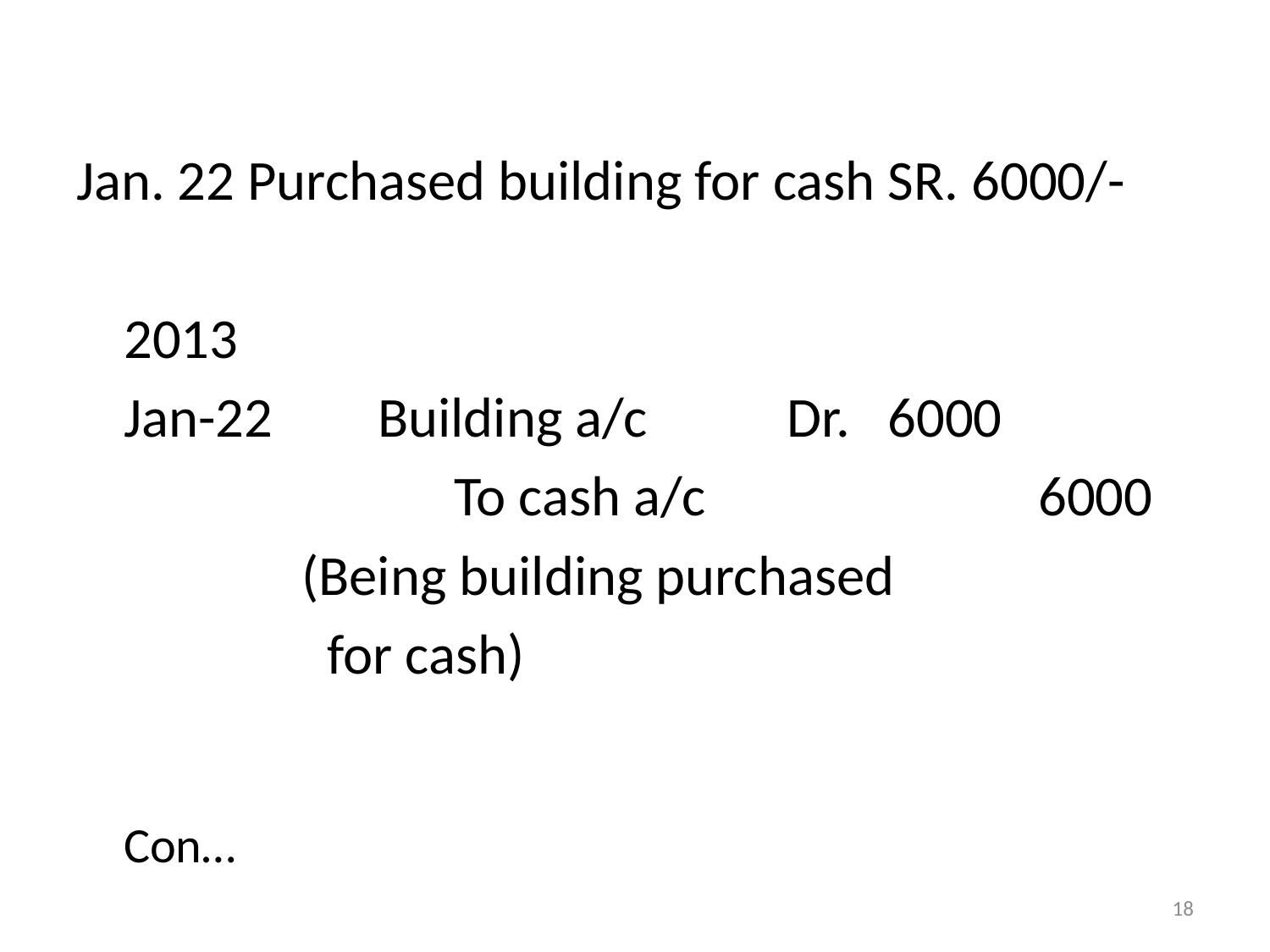

Jan. 22 Purchased building for cash SR. 6000/-

	2013
	Jan-22 	Building a/c           Dr.   6000
	     	     	      To cash a/c		            6000
		    (Being building purchased
		      for cash)
																          Con…

18